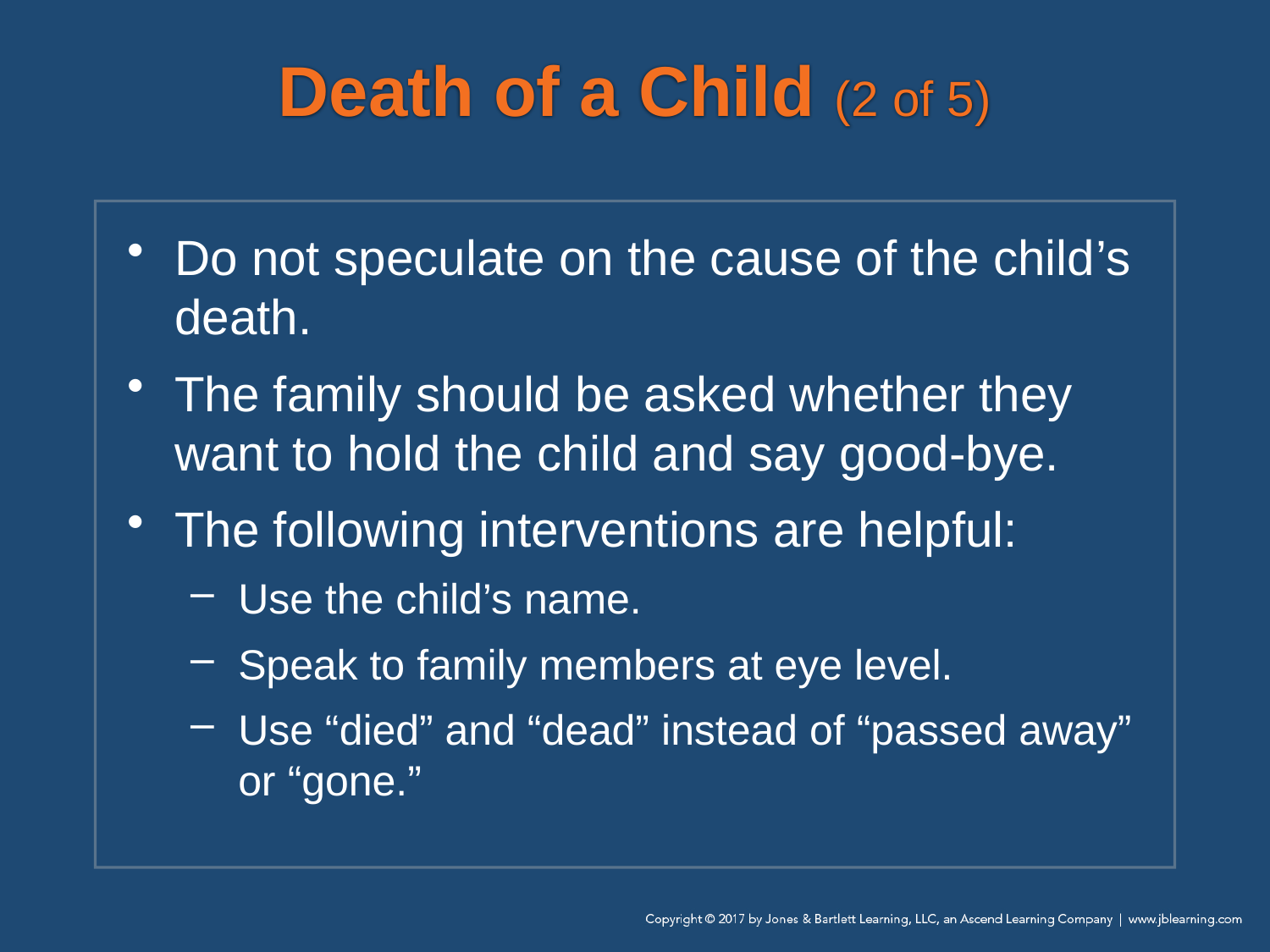

# Death of a Child (2 of 5)
Do not speculate on the cause of the child’s death.
The family should be asked whether they want to hold the child and say good-bye.
The following interventions are helpful:
Use the child’s name.
Speak to family members at eye level.
Use “died” and “dead” instead of “passed away” or “gone.”